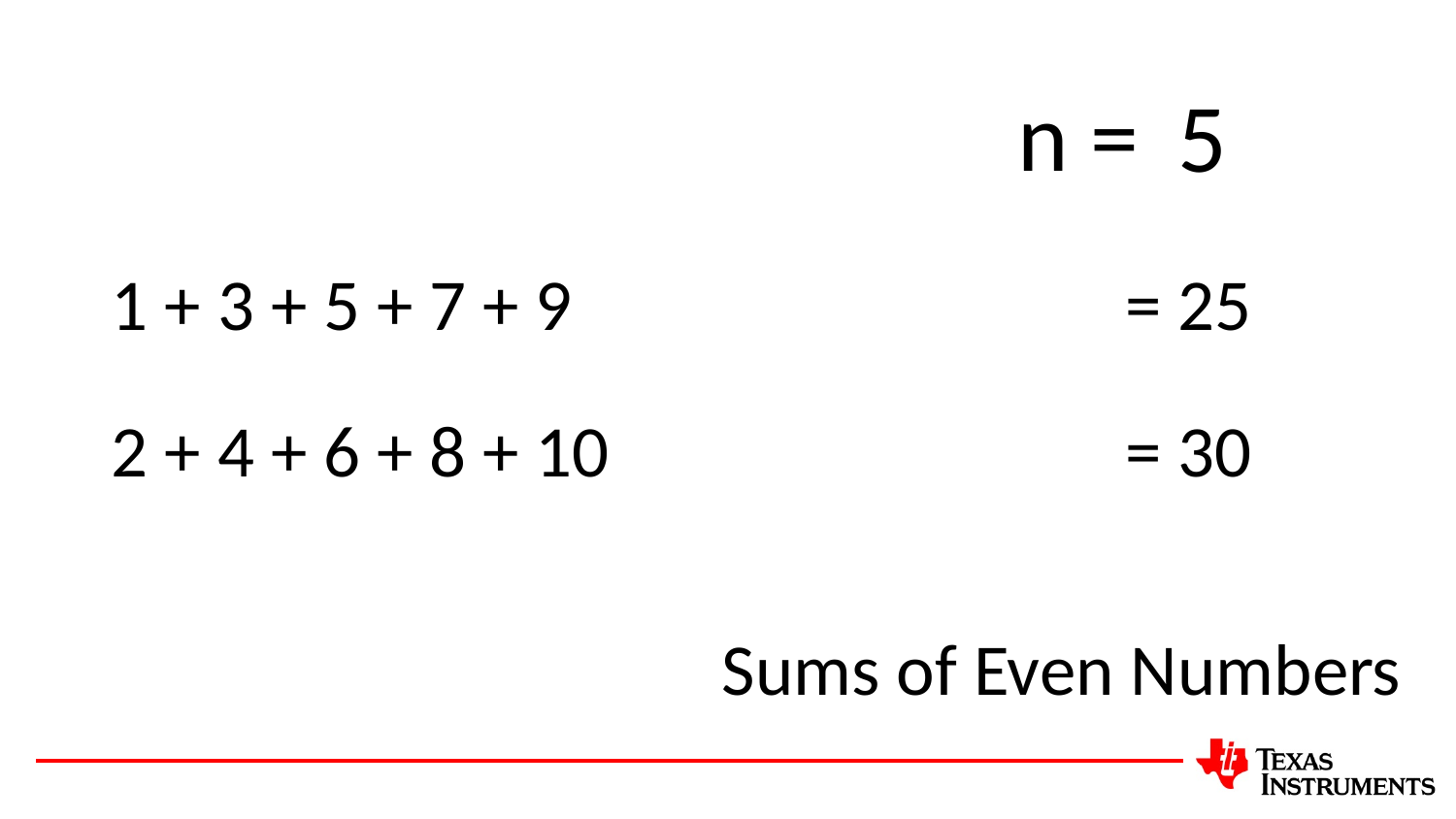

n =
5
1 + 3 + 5 + 7 + 9
 = 25
 = 30
2 + 4 + 6 + 8 + 10
Sums of Even Numbers